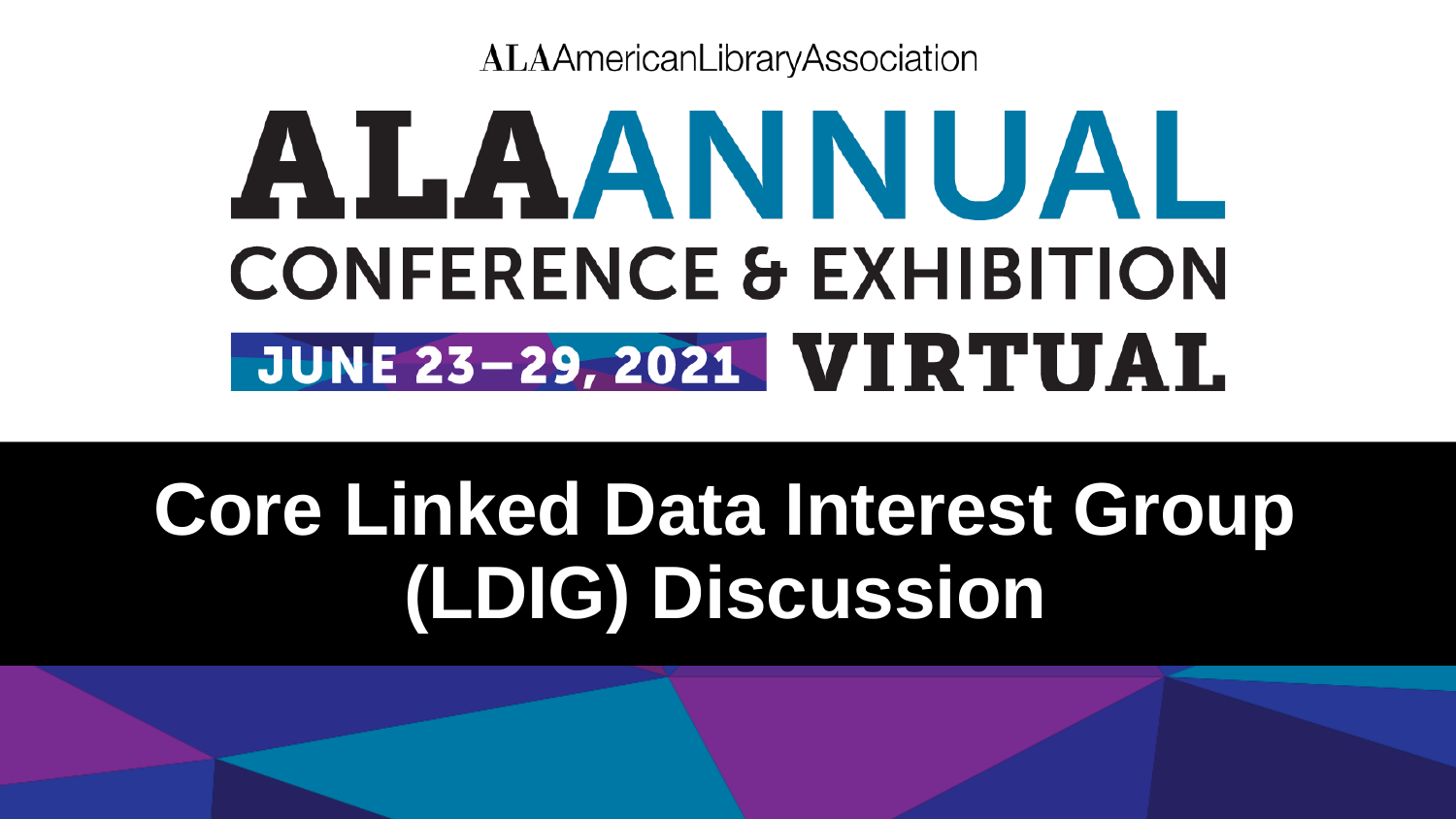

# Core Linked Data Interest Group (LDIG) Discussion